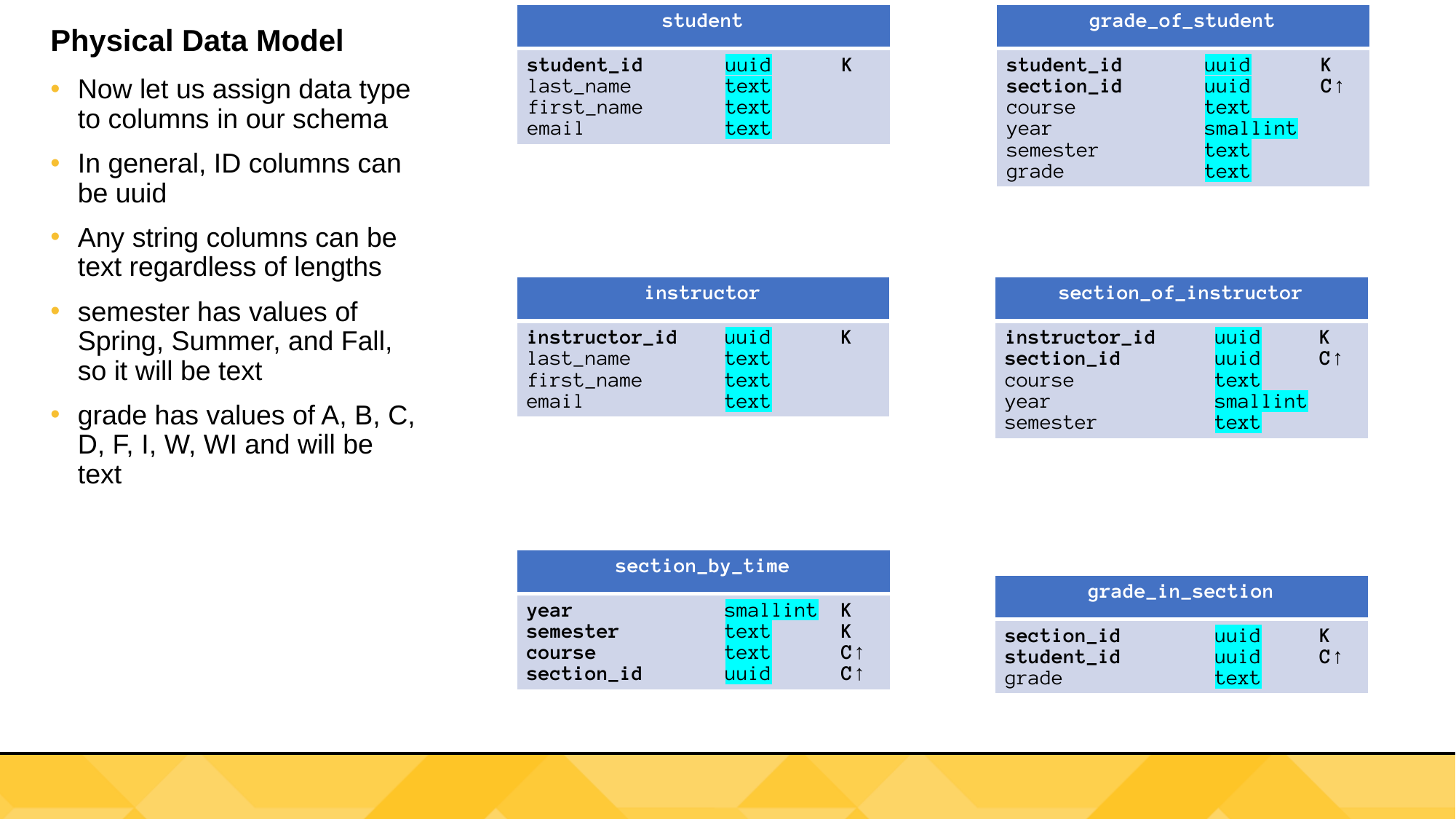

| student |
| --- |
| student\_id uuid K last\_name text first\_name text email text |
| grade\_of\_student |
| --- |
| student\_id uuid K section\_id uuid C↑ course text year smallint semester text grade text |
# Physical Data Model
Now let us assign data type to columns in our schema
In general, ID columns can be uuid
Any string columns can be text regardless of lengths
semester has values of Spring, Summer, and Fall, so it will be text
grade has values of A, B, C, D, F, I, W, WI and will be text
| instructor |
| --- |
| instructor\_id uuid K last\_name text first\_name text email text |
| section\_of\_instructor |
| --- |
| instructor\_id uuid K section\_id uuid C↑ course text year smallint semester text |
| section\_by\_time |
| --- |
| year smallint K semester text K course text C↑ section\_id uuid C↑ |
| grade\_in\_section |
| --- |
| section\_id uuid K student\_id uuid C↑ grade text |